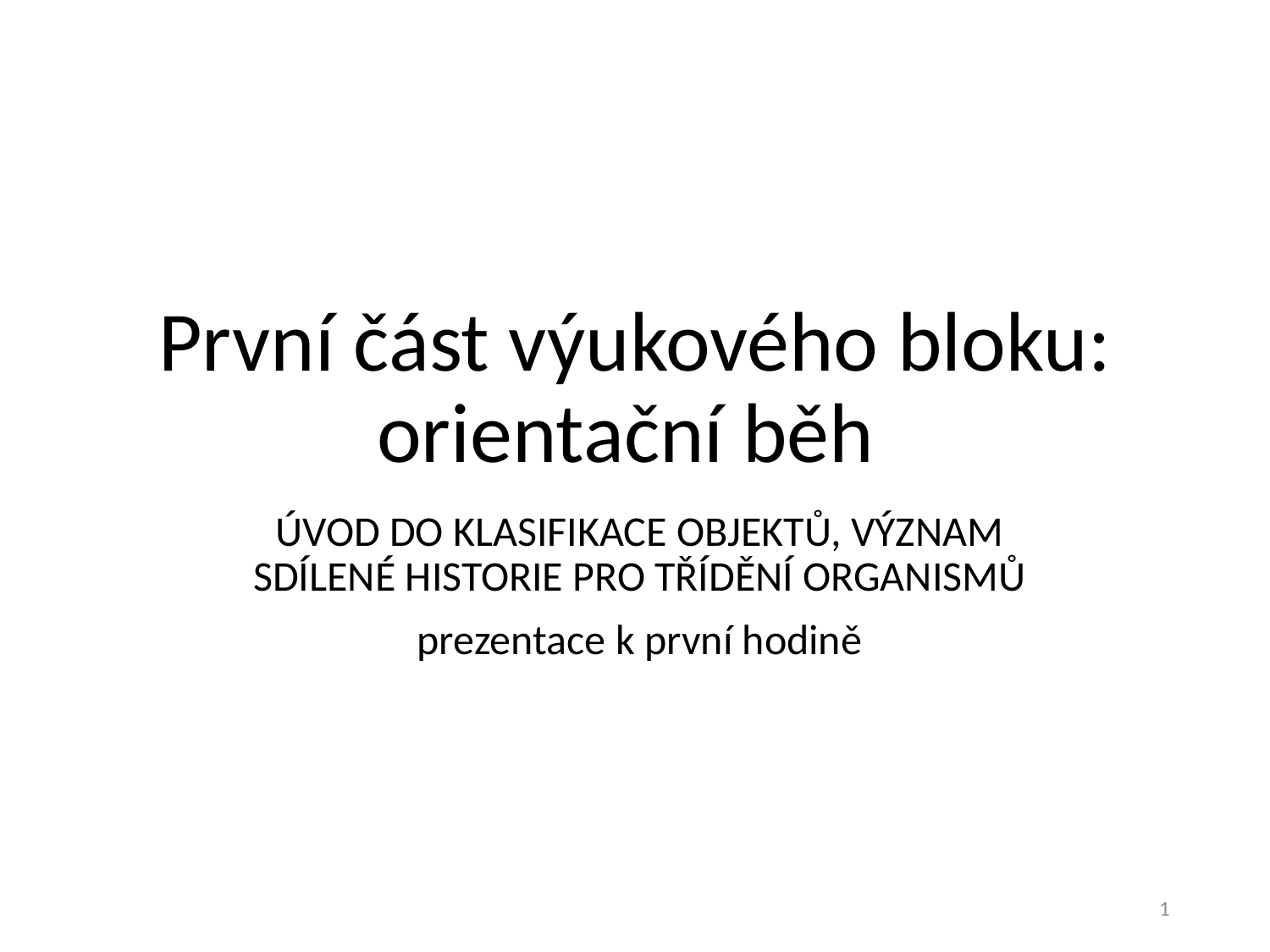

# První část výukového bloku: orientační běh
ÚVOD DO KLASIFIKACE OBJEKTŮ, VÝZNAM SDÍLENÉ HISTORIE PRO TŘÍDĚNÍ ORGANISMŮ
prezentace k první hodině
1